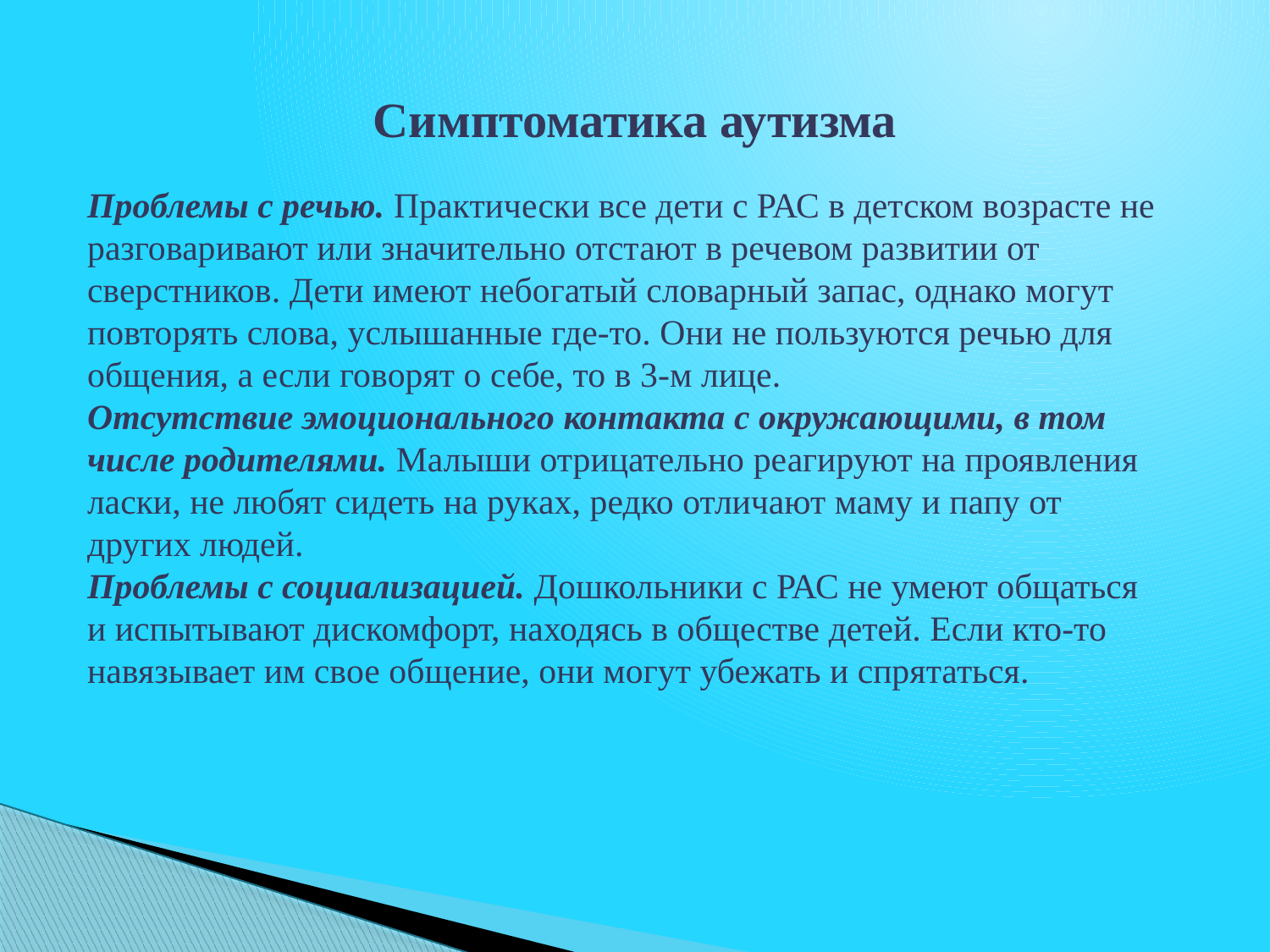

# Симптоматика аутизма
Проблемы с речью. Практически все дети с РАС в детском возрасте не разговаривают или значительно отстают в речевом развитии от сверстников. Дети имеют небогатый словарный запас, однако могут повторять слова, услышанные где-то. Они не пользуются речью для общения, а если говорят о себе, то в 3-м лице.
Отсутствие эмоционального контакта с окружающими, в том числе родителями. Малыши отрицательно реагируют на проявления ласки, не любят сидеть на руках, редко отличают маму и папу от других людей.
Проблемы с социализацией. Дошкольники с РАС не умеют общаться и испытывают дискомфорт, находясь в обществе детей. Если кто-то навязывает им свое общение, они могут убежать и спрятаться.